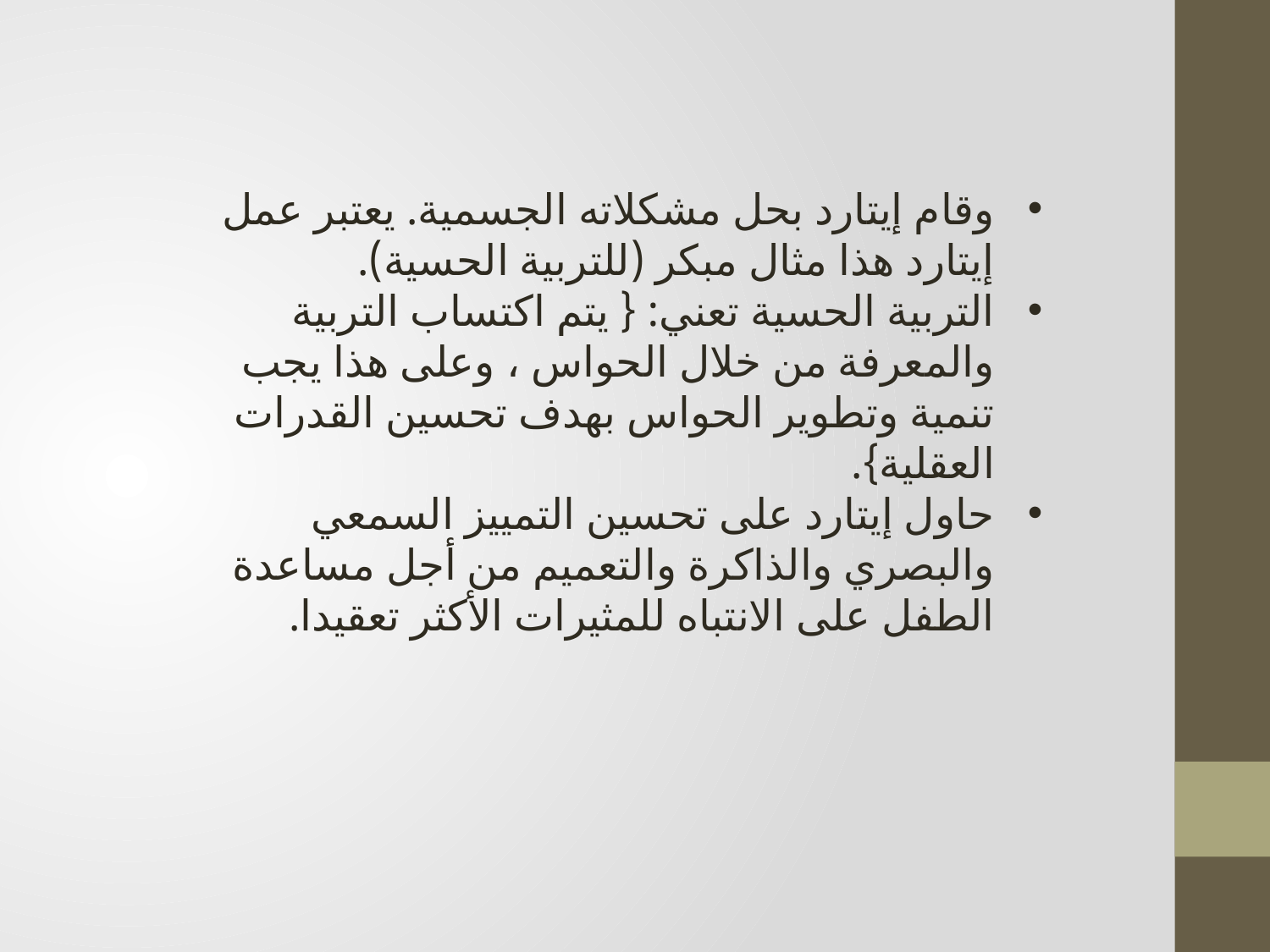

وقام إيتارد بحل مشكلاته الجسمية. يعتبر عمل إيتارد هذا مثال مبكر (للتربية الحسية).
التربية الحسية تعني: { يتم اكتساب التربية والمعرفة من خلال الحواس ، وعلى هذا يجب تنمية وتطوير الحواس بهدف تحسين القدرات العقلية}.
حاول إيتارد على تحسين التمييز السمعي والبصري والذاكرة والتعميم من أجل مساعدة الطفل على الانتباه للمثيرات الأكثر تعقيدا.